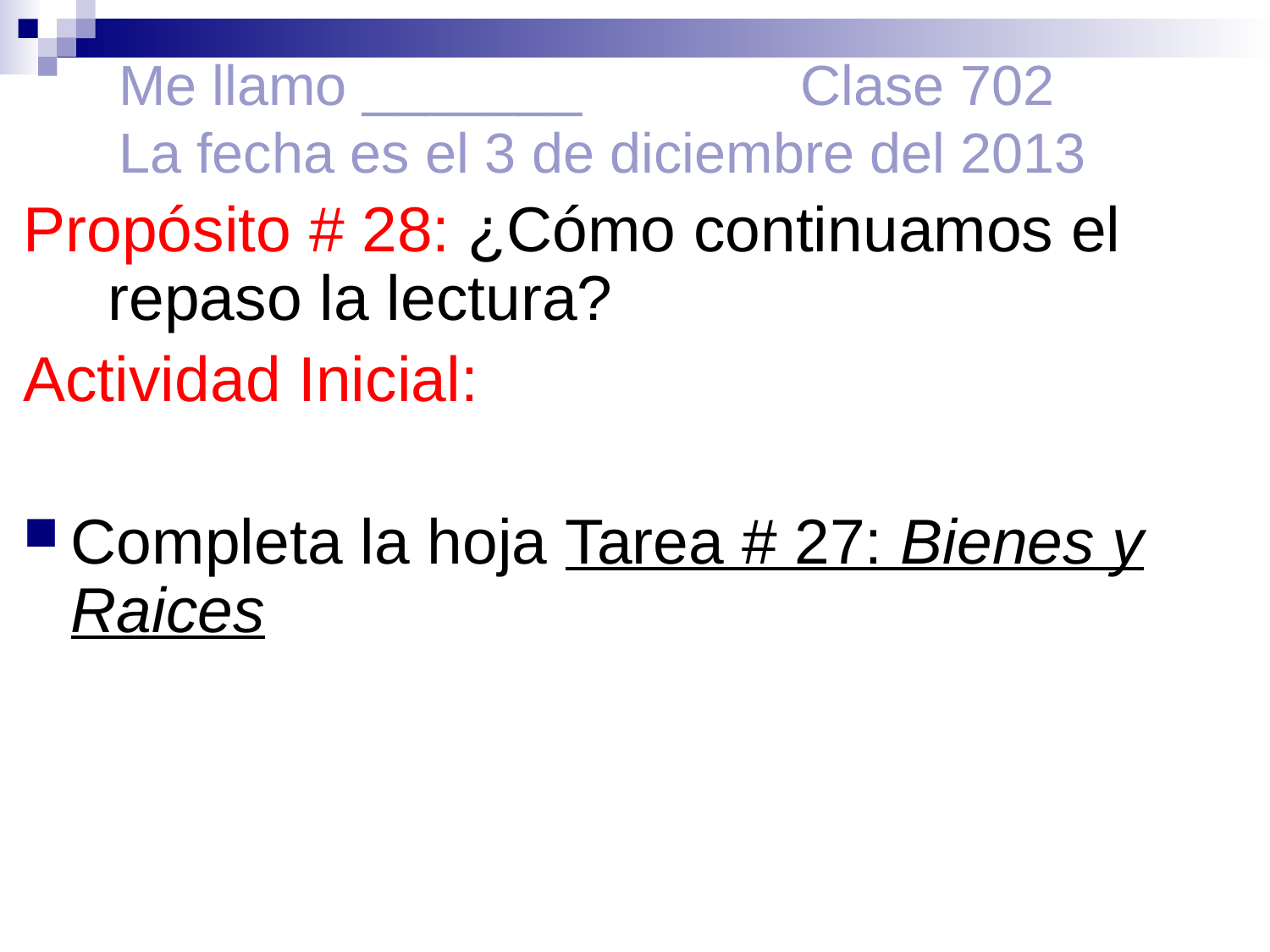

# Me llamo _______ 		   Clase 702 La fecha es el 3 de diciembre del 2013
Propósito # 28: ¿Cómo continuamos el repaso la lectura?
Actividad Inicial:

Completa la hoja Tarea # 27: Bienes y Raices